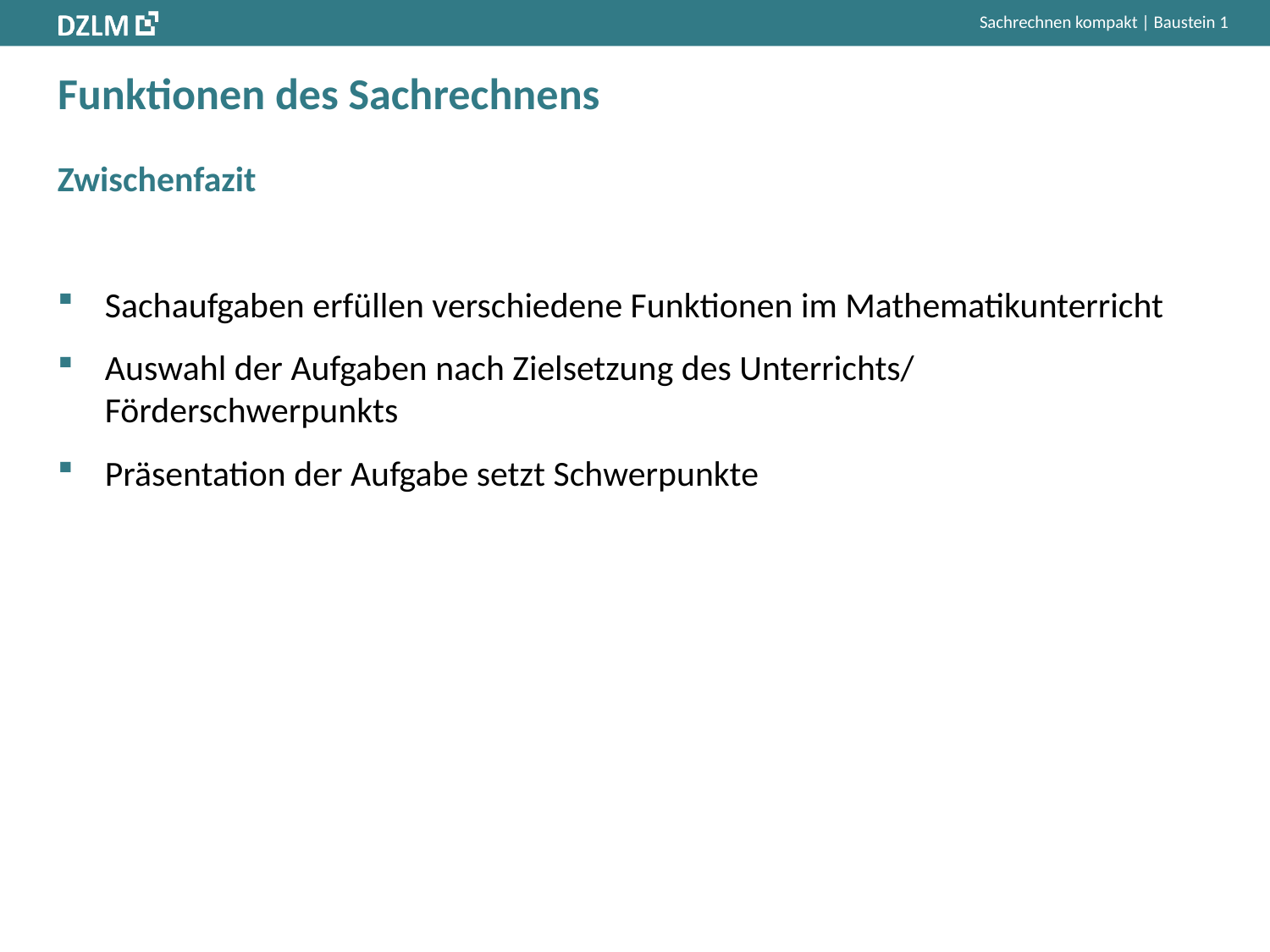

# Funktionen des Sachrechnens
Zwischenfazit

Sachaufgaben erfüllen verschiedene Funktionen im Mathematikunterricht
Auswahl der Aufgaben nach Zielsetzung des Unterrichts/ Förderschwerpunkts
Präsentation der Aufgabe setzt Schwerpunkte